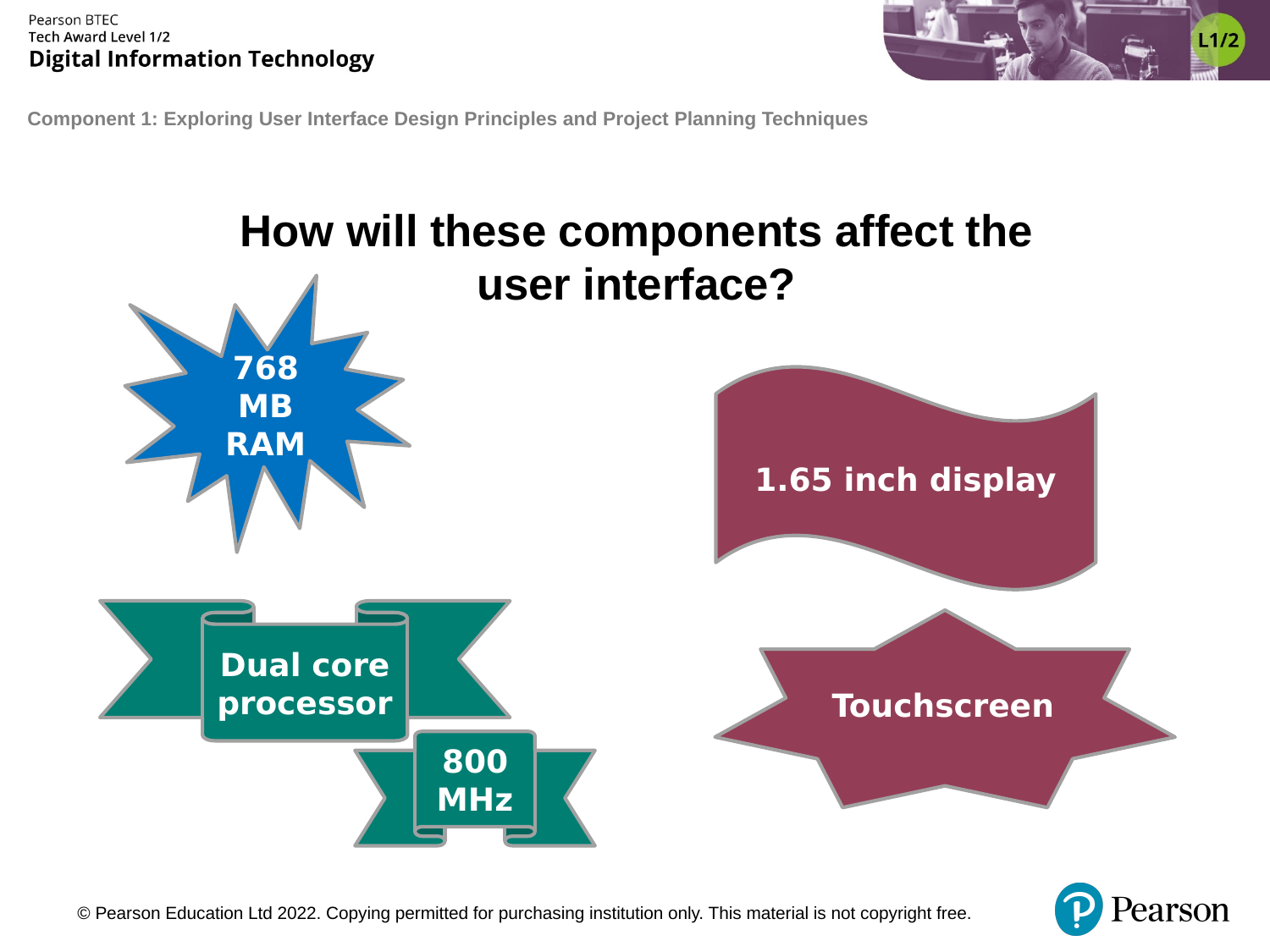

# How will these components affect the user interface?

768 MB RAM

1.65 inch display

Dual core processor

Touchscreen

800 MHz